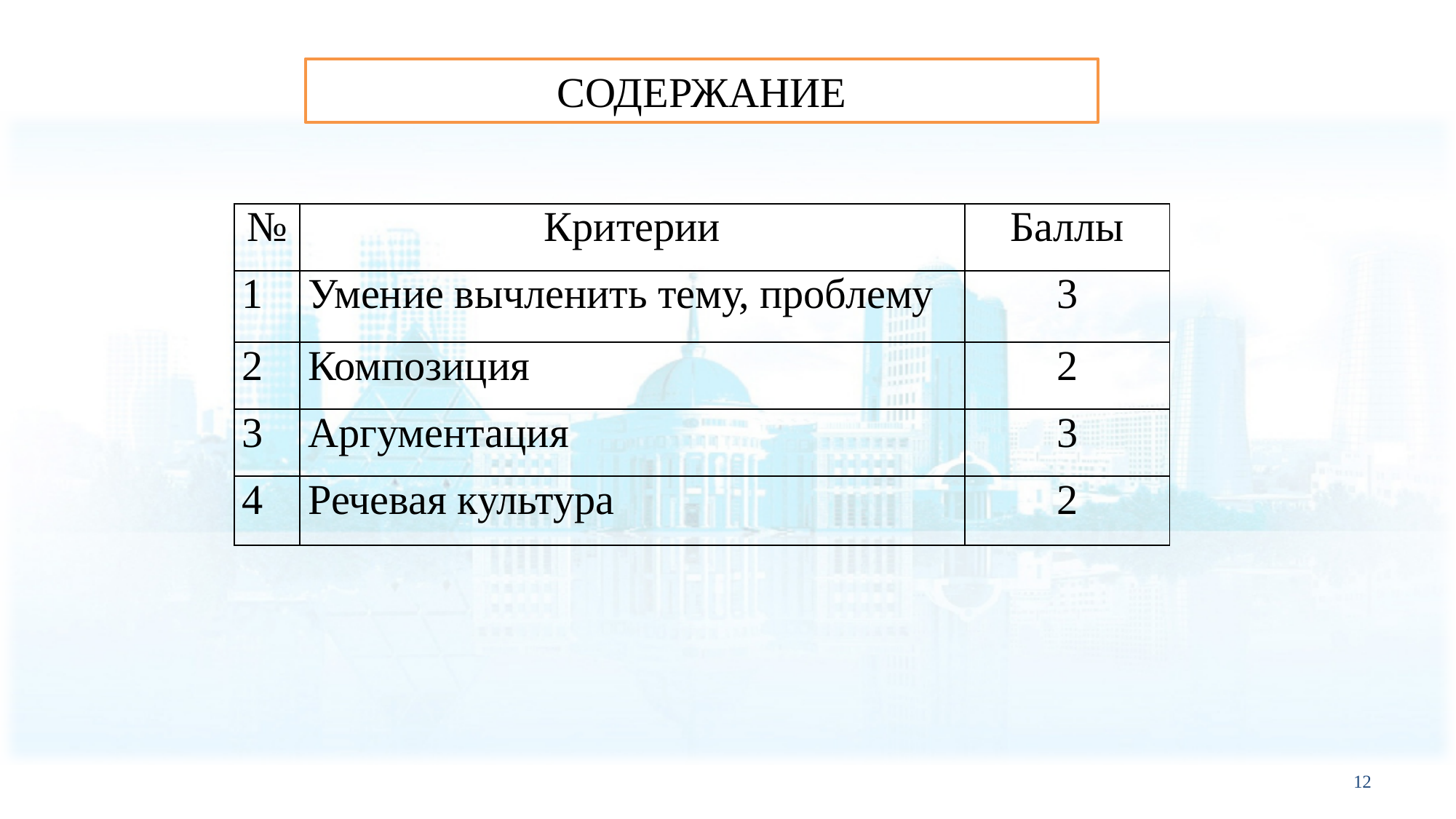

СОДЕРЖАНИЕ
| № | Критерии | Баллы |
| --- | --- | --- |
| 1 | Умение вычленить тему, проблему | 3 |
| 2 | Композиция | 2 |
| 3 | Аргументация | 3 |
| 4 | Речевая культура | 2 |
12